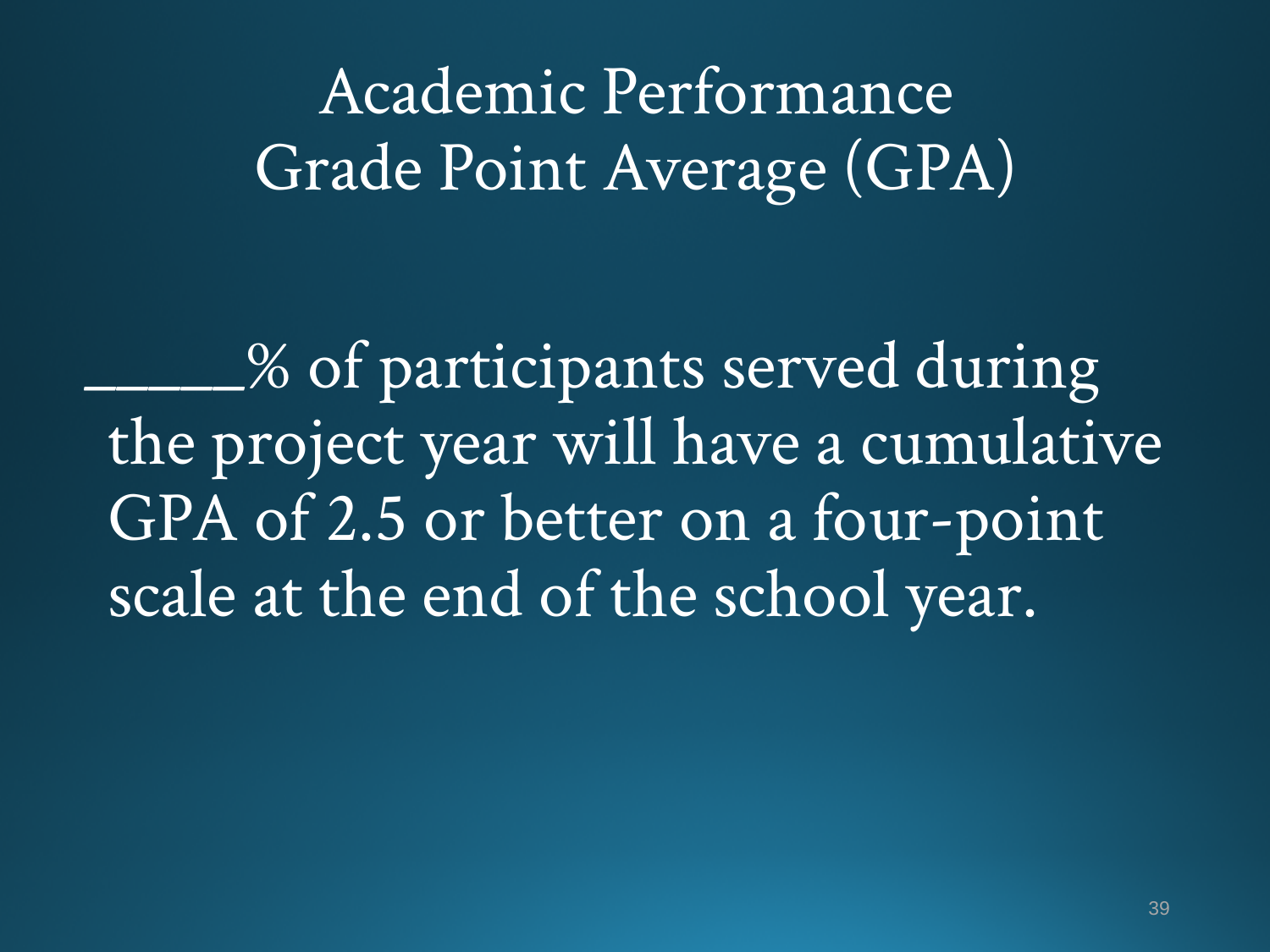

# Academic Performance Grade Point Average (GPA)
_____% of participants served during the project year will have a cumulative GPA of 2.5 or better on a four-point scale at the end of the school year.
39